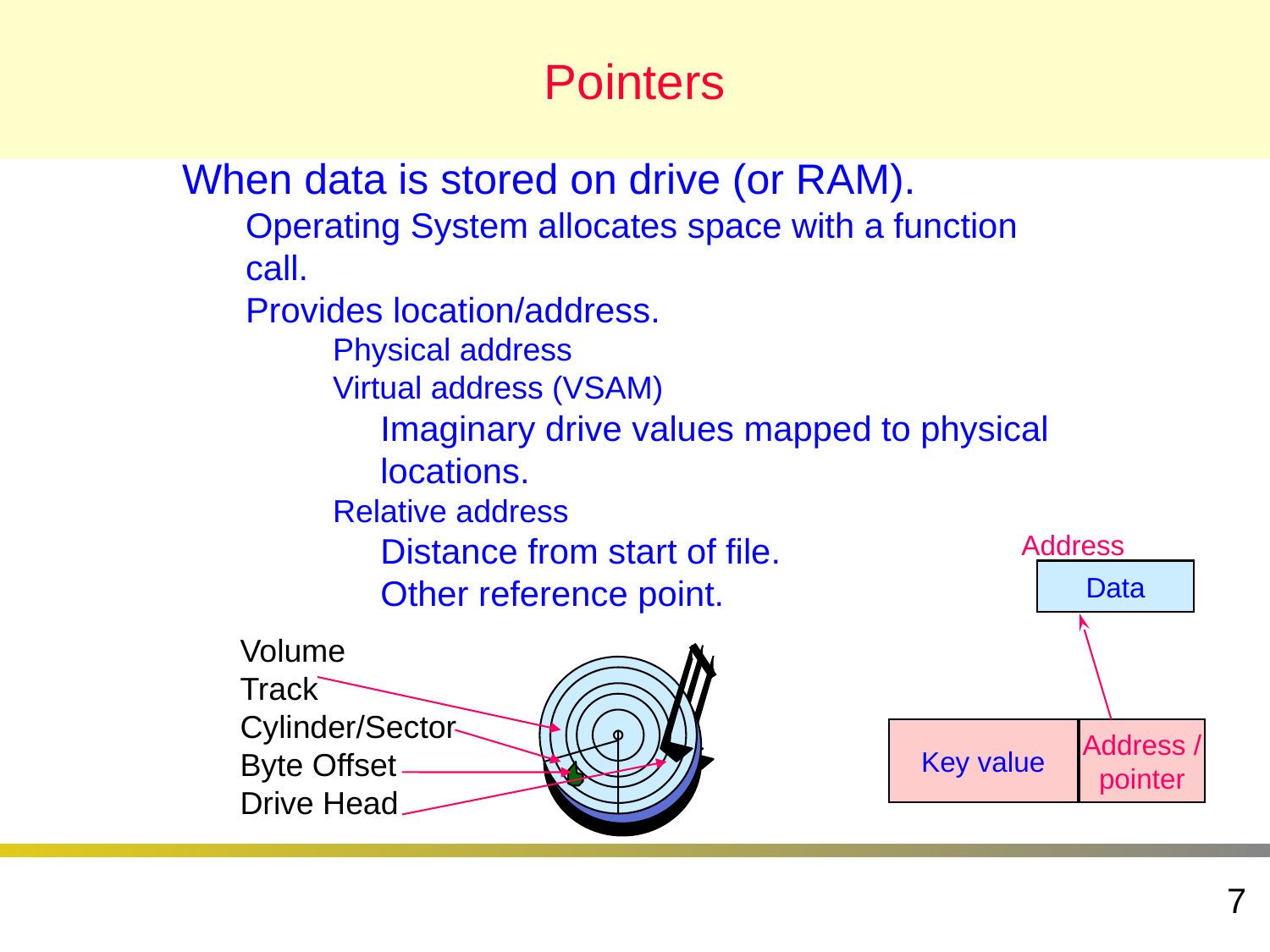

# Pointers
When data is stored on drive (or RAM).
Operating System allocates space with a function call.
Provides location/address.
Physical address
Virtual address (VSAM)
Imaginary drive values mapped to physical locations.
Relative address
Distance from start of file.
Other reference point.
Address
Data

Volume
Track
Cylinder/Sector
Byte Offset
Drive Head

Key value
Address /
pointer

7